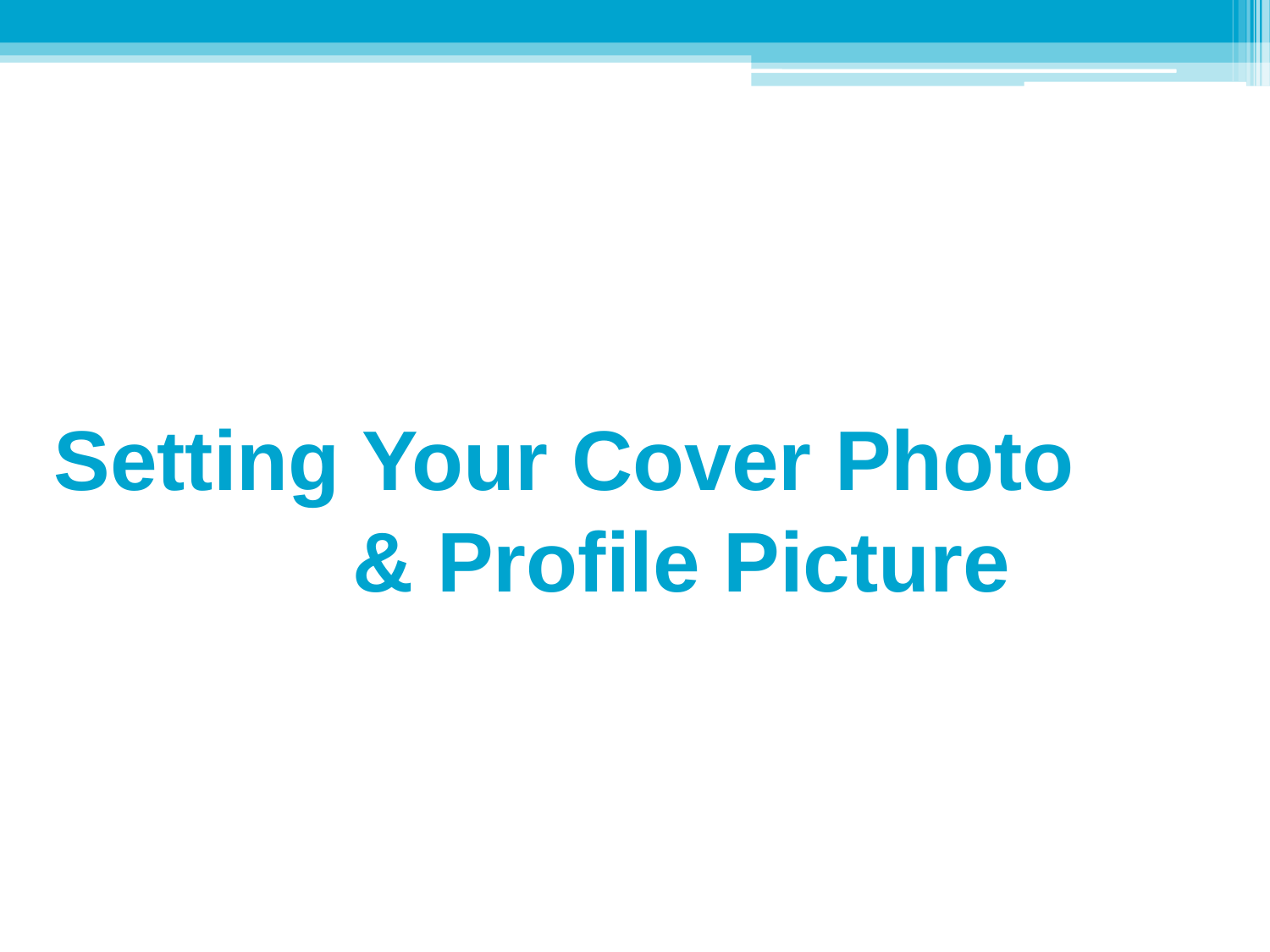

# Setting Your Cover Photo           & Profile Picture